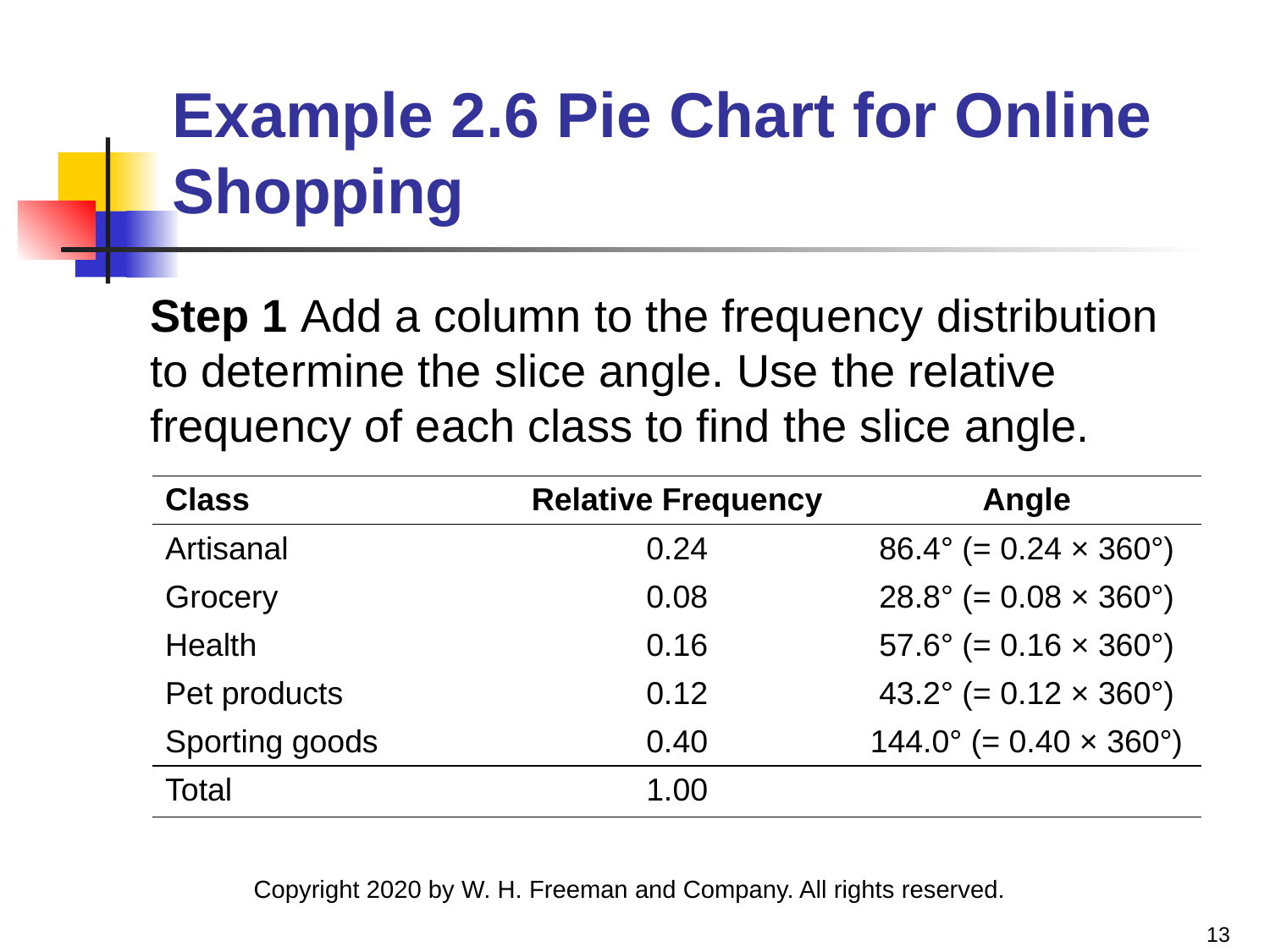

# Example 2.6 Pie Chart for Online Shopping
Step 1 Add a column to the frequency distribution to determine the slice angle. Use the relative frequency of each class to find the slice angle.
| Class | Relative Frequency | Angle |
| --- | --- | --- |
| Artisanal | 0.24 | 86.4° (= 0.24 × 360°) |
| Grocery | 0.08 | 28.8° (= 0.08 × 360°) |
| Health | 0.16 | 57.6° (= 0.16 × 360°) |
| Pet products | 0.12 | 43.2° (= 0.12 × 360°) |
| Sporting goods | 0.40 | 144.0° (= 0.40 × 360°) |
| Total | 1.00 |  |